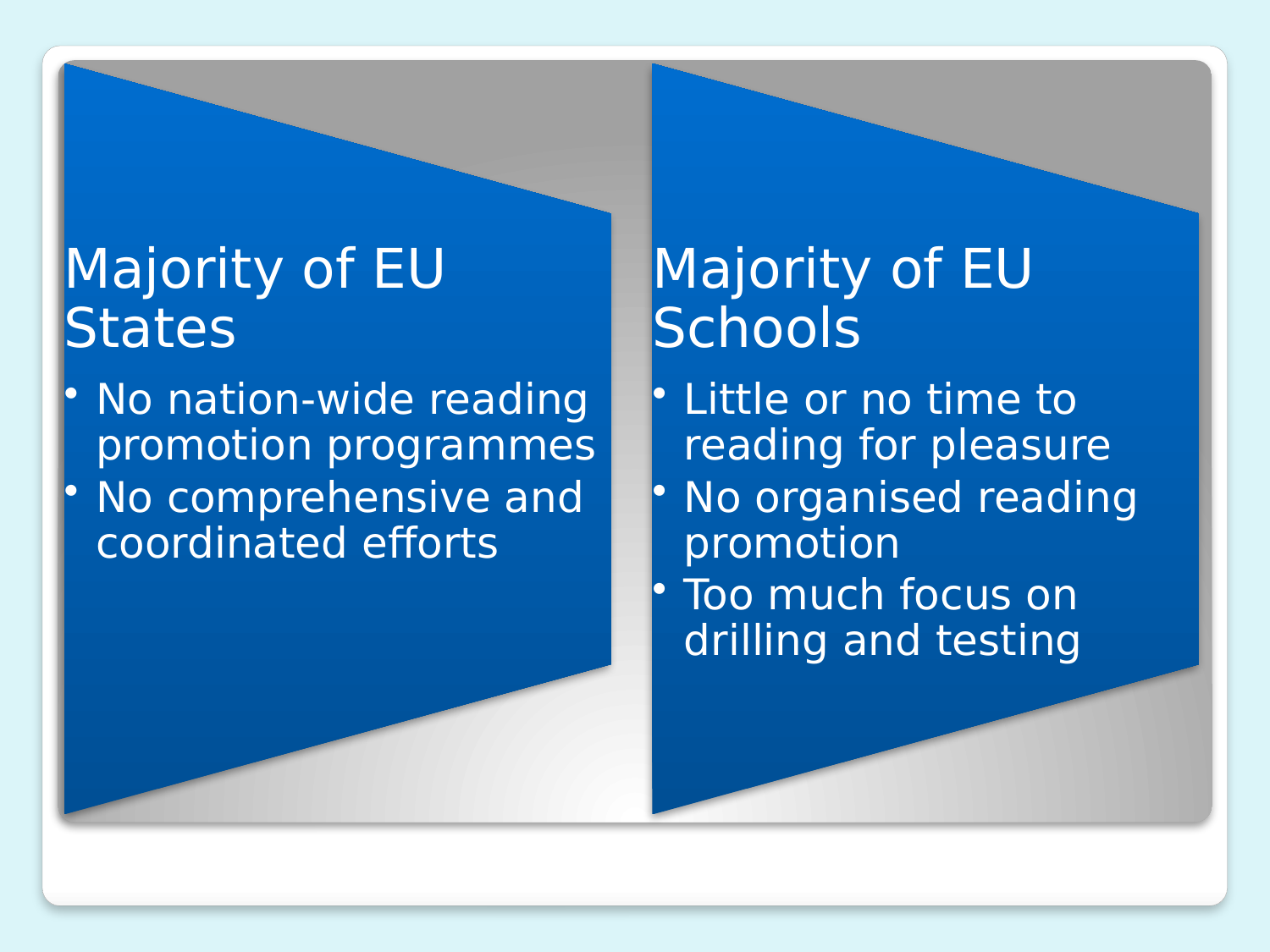

Majority of EU States
No nation-wide reading promotion programmes
No comprehensive and coordinated efforts
Majority of EU Schools
Little or no time to reading for pleasure
No organised reading promotion
Too much focus on drilling and testing